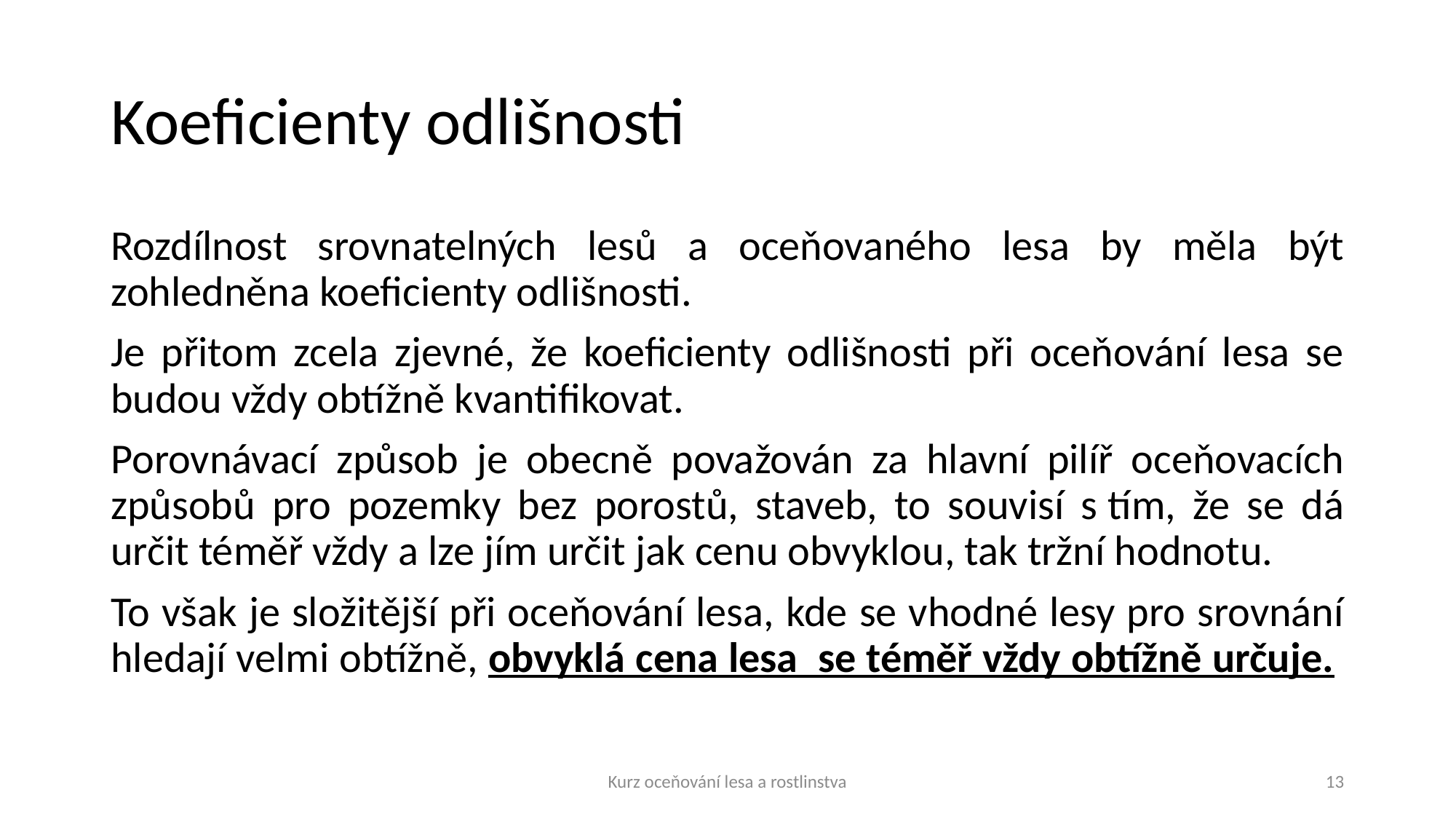

# Koeficienty odlišnosti
Rozdílnost srovnatelných lesů a oceňovaného lesa by měla být zohledněna koeficienty odlišnosti.
Je přitom zcela zjevné, že koeficienty odlišnosti při oceňování lesa se budou vždy obtížně kvantifikovat.
Porovnávací způsob je obecně považován za hlavní pilíř oceňovacích způsobů pro pozemky bez porostů, staveb, to souvisí s tím, že se dá určit téměř vždy a lze jím určit jak cenu obvyklou, tak tržní hodnotu.
To však je složitější při oceňování lesa, kde se vhodné lesy pro srovnání hledají velmi obtížně, obvyklá cena lesa  se téměř vždy obtížně určuje.
Kurz oceňování lesa a rostlinstva
13